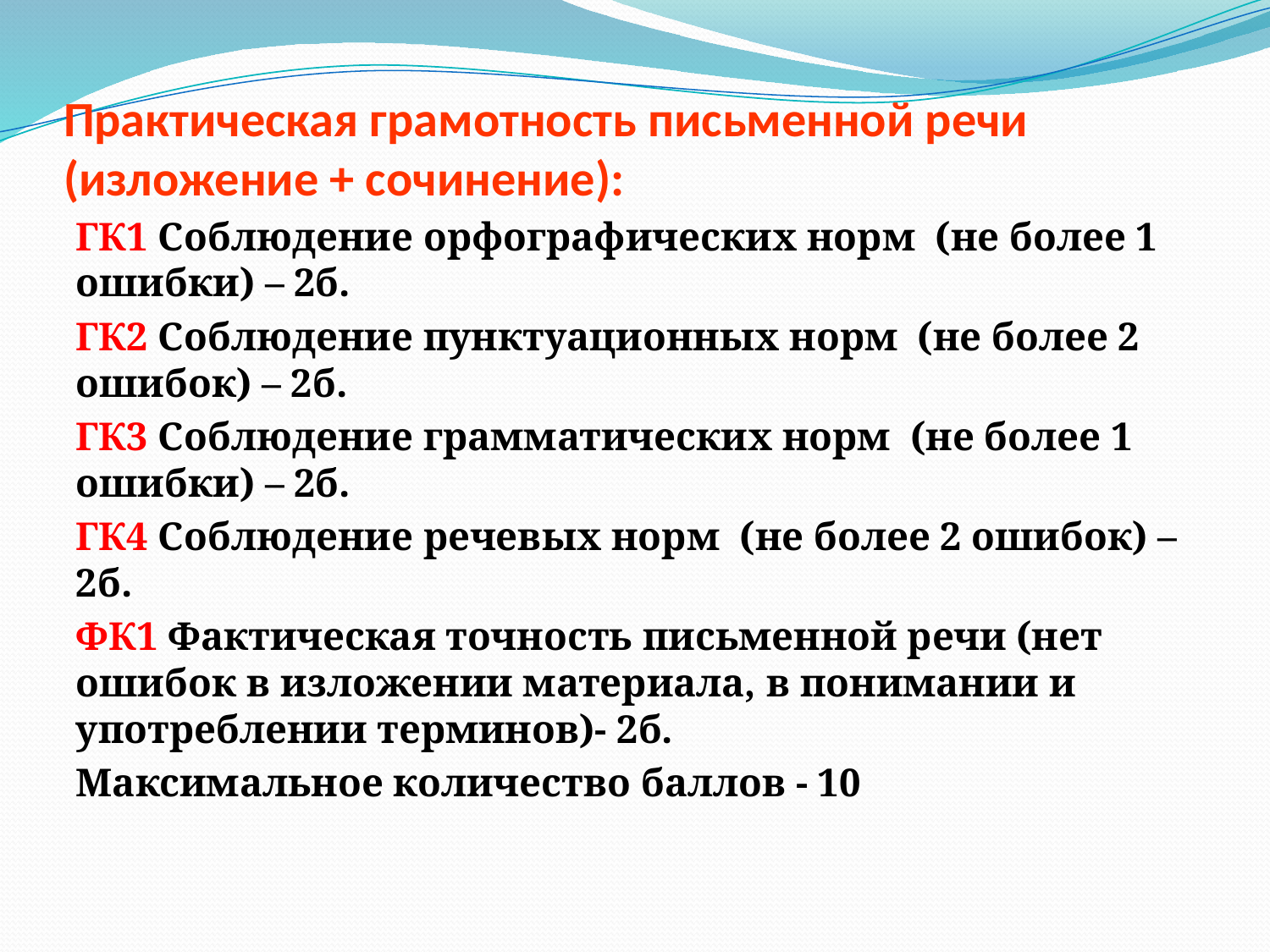

# Практическая грамотность письменной речи (изложение + сочинение):
ГК1 Соблюдение орфографических норм  (не более 1 ошибки) – 2б.
ГК2 Соблюдение пунктуационных норм  (не более 2 ошибок) – 2б.
ГК3 Соблюдение грамматических норм  (не более 1 ошибки) – 2б.
ГК4 Соблюдение речевых норм  (не более 2 ошибок) – 2б.
ФК1 Фактическая точность письменной речи (нет ошибок в изложении материала, в понимании и употреблении терминов)- 2б.
Максимальное количество баллов - 10